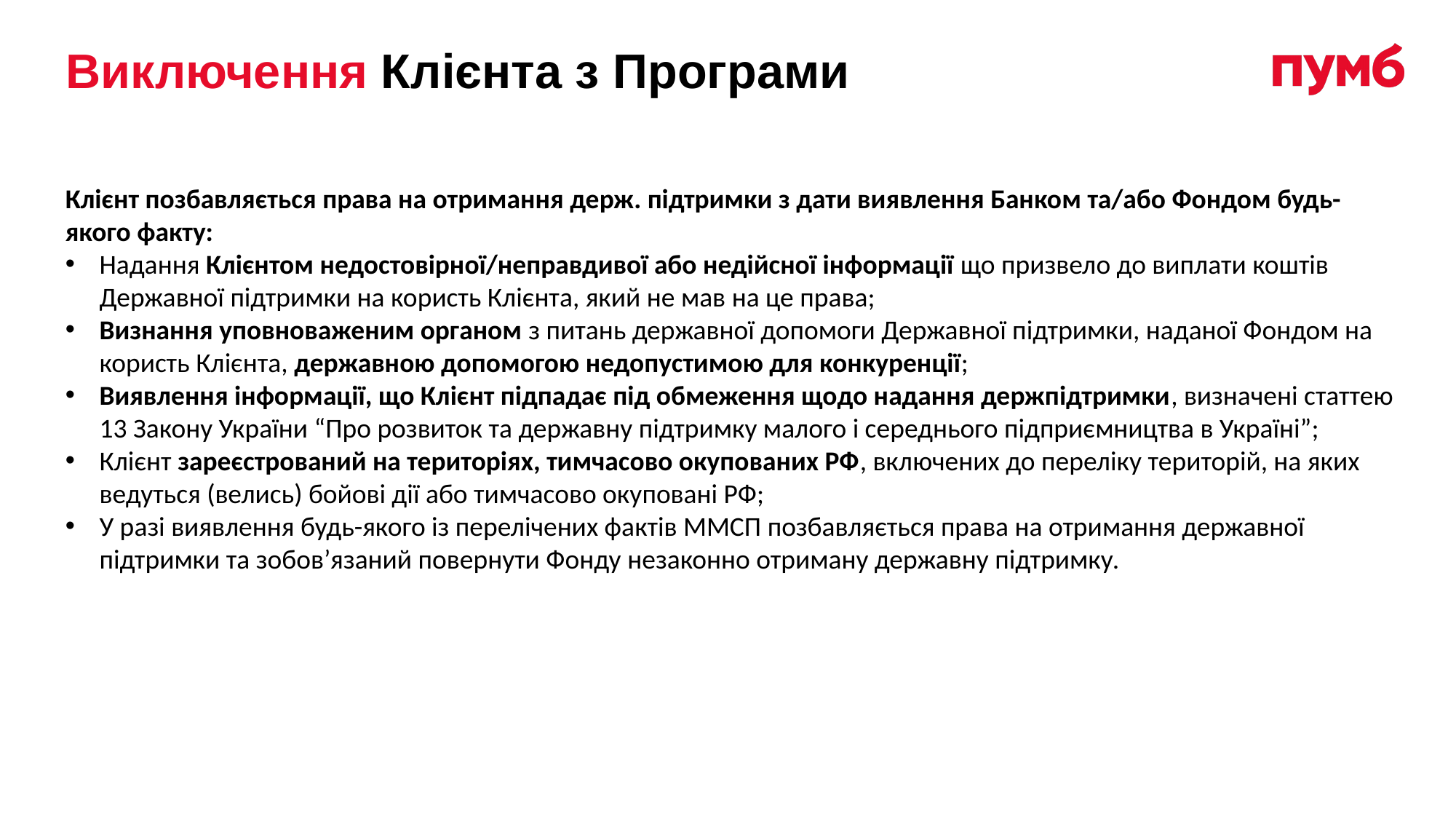

Виключення Клієнта з Програми
Клієнт позбавляється права на отримання держ. підтримки з дати виявлення Банком та/або Фондом будь-якого факту:
Надання Клієнтом недостовірної/неправдивої або недійсної інформації що призвело до виплати коштів Державної підтримки на користь Клієнта, який не мав на це права;
Визнання уповноваженим органом з питань державної допомоги Державної підтримки, наданої Фондом на користь Клієнта, державною допомогою недопустимою для конкуренції;
Виявлення інформації, що Клієнт підпадає під обмеження щодо надання держпідтримки, визначені статтею 13 Закону України “Про розвиток та державну підтримку малого і середнього підприємництва в Україні”;
Клієнт зареєстрований на територіях, тимчасово окупованих РФ, включених до переліку територій, на яких ведуться (велись) бойові дії або тимчасово окуповані РФ;
У разі виявлення будь-якого із перелічених фактів ММСП позбавляється права на отримання державної підтримки та зобов’язаний повернути Фонду незаконно отриману державну підтримку.